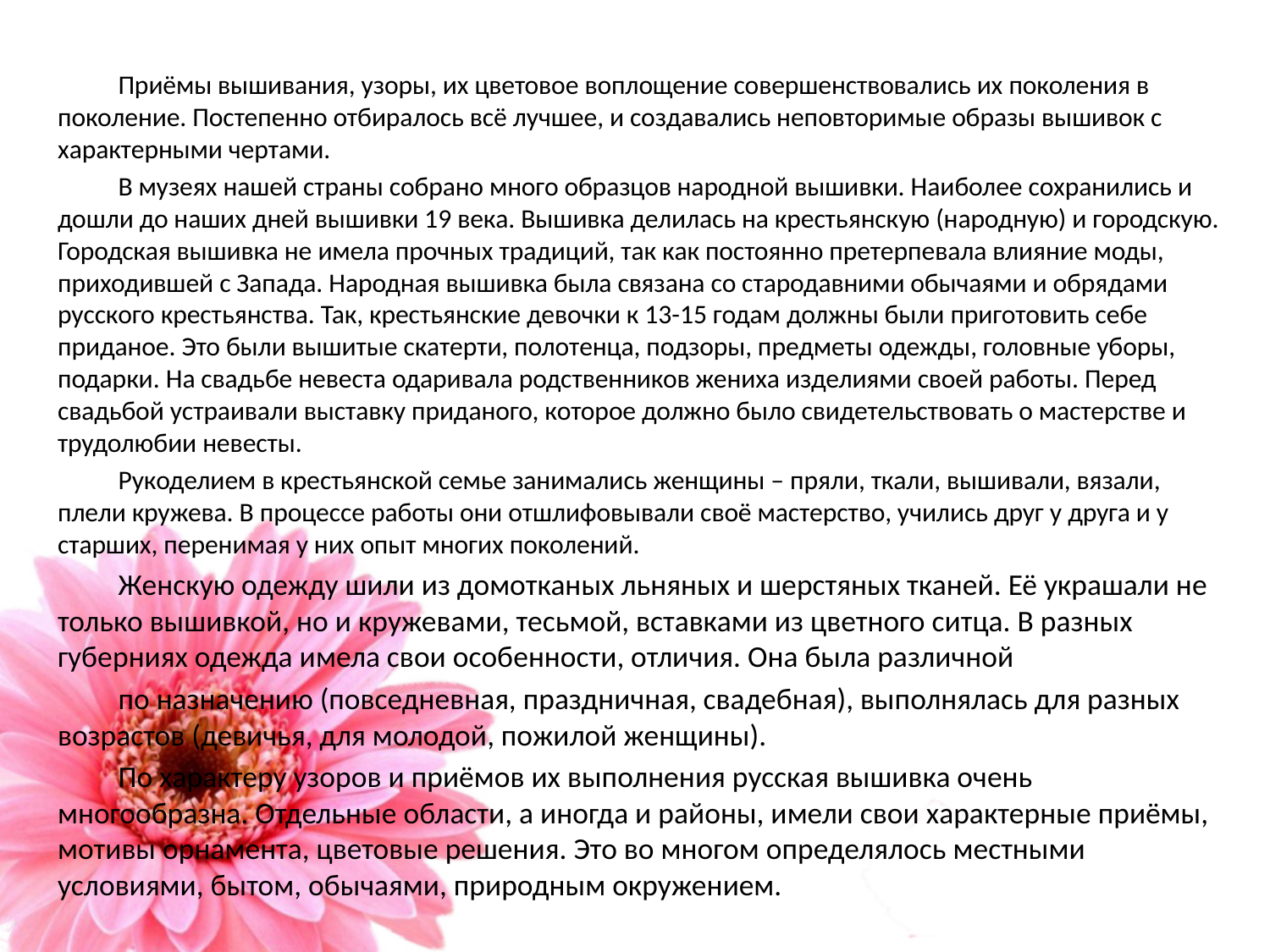

Приёмы вышивания, узоры, их цветовое воплощение совершенствовались их поколения в поколение. Постепенно отбиралось всё лучшее, и создавались неповторимые образы вышивок с характерными чертами.
В музеях нашей страны собрано много образцов народной вышивки. Наиболее сохранились и дошли до наших дней вышивки 19 века. Вышивка делилась на крестьянскую (народную) и городскую. Городская вышивка не имела прочных традиций, так как постоянно претерпевала влияние моды, приходившей с Запада. Народная вышивка была связана со стародавними обычаями и обрядами русского крестьянства. Так, крестьянские девочки к 13-15 годам должны были приготовить себе приданое. Это были вышитые скатерти, полотенца, подзоры, предметы одежды, головные уборы, подарки. На свадьбе невеста одаривала родственников жениха изделиями своей работы. Перед свадьбой устраивали выставку приданого, которое должно было свидетельствовать о мастерстве и трудолюбии невесты.
Рукоделием в крестьянской семье занимались женщины – пряли, ткали, вышивали, вязали, плели кружева. В процессе работы они отшлифовывали своё мастерство, учились друг у друга и у старших, перенимая у них опыт многих поколений.
Женскую одежду шили из домотканых льняных и шерстяных тканей. Её украшали не только вышивкой, но и кружевами, тесьмой, вставками из цветного ситца. В разных губерниях одежда имела свои особенности, отличия. Она была различной
по назначению (повседневная, праздничная, свадебная), выполнялась для разных возрастов (девичья, для молодой, пожилой женщины).
По характеру узоров и приёмов их выполнения русская вышивка очень многообразна. Отдельные области, а иногда и районы, имели свои характерные приёмы, мотивы орнамента, цветовые решения. Это во многом определялось местными условиями, бытом, обычаями, природным окружением.